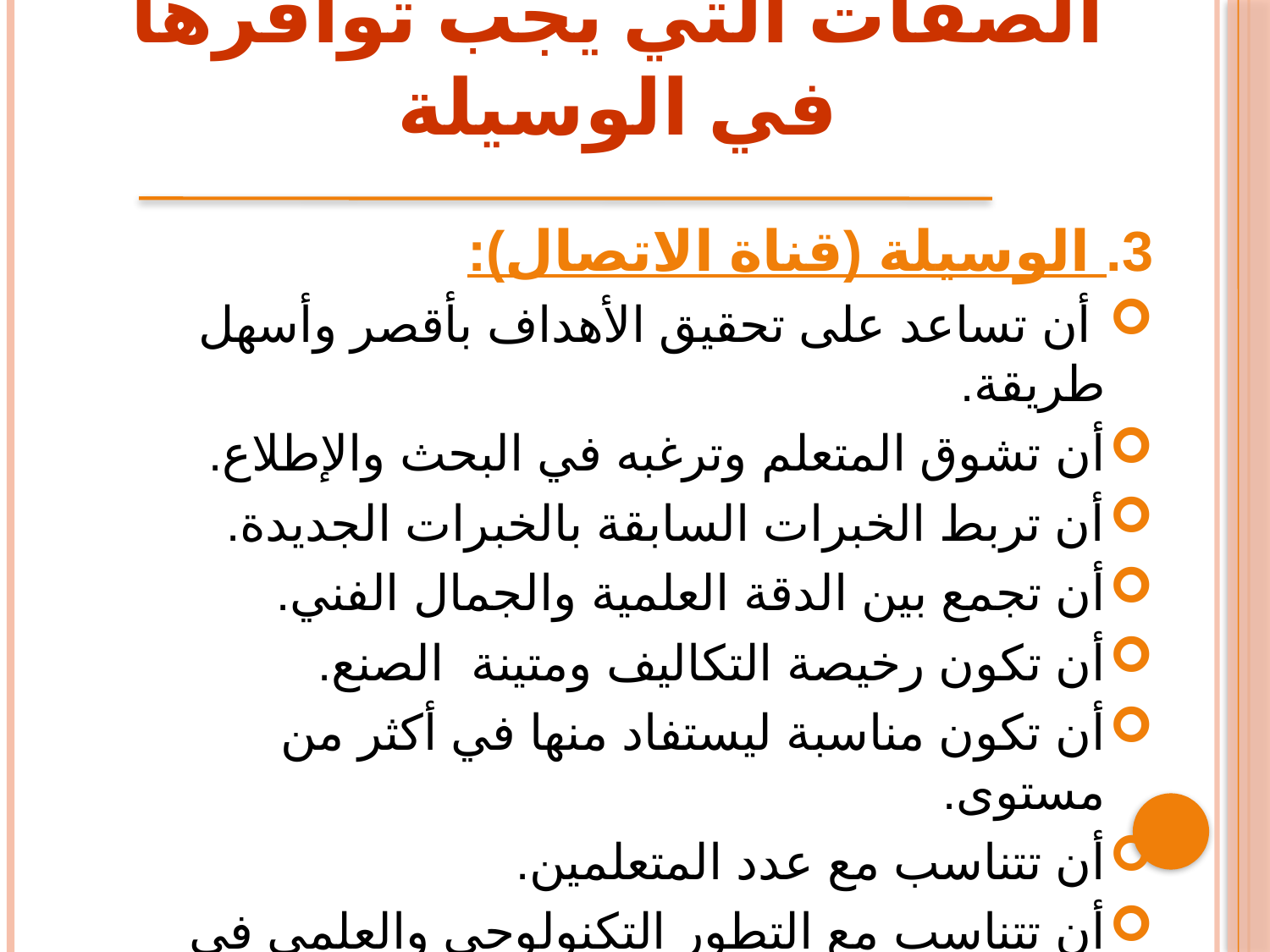

الصفات التي يجب توافرها في الوسيلة
3. الوسيلة (قناة الاتصال):
 أن تساعد على تحقيق الأهداف بأقصر وأسهل طريقة.
أن تشوق المتعلم وترغبه في البحث والإطلاع.
أن تربط الخبرات السابقة بالخبرات الجديدة.
أن تجمع بين الدقة العلمية والجمال الفني.
أن تكون رخيصة التكاليف ومتينة  الصنع.
أن تكون مناسبة ليستفاد منها في أكثر من مستوى.
أن تتناسب مع عدد المتعلمين.
أن تتناسب مع التطور التكنولوجي والعلمي في المجتمع.
 أن تكون واقعية أو قريبة من الواقع.